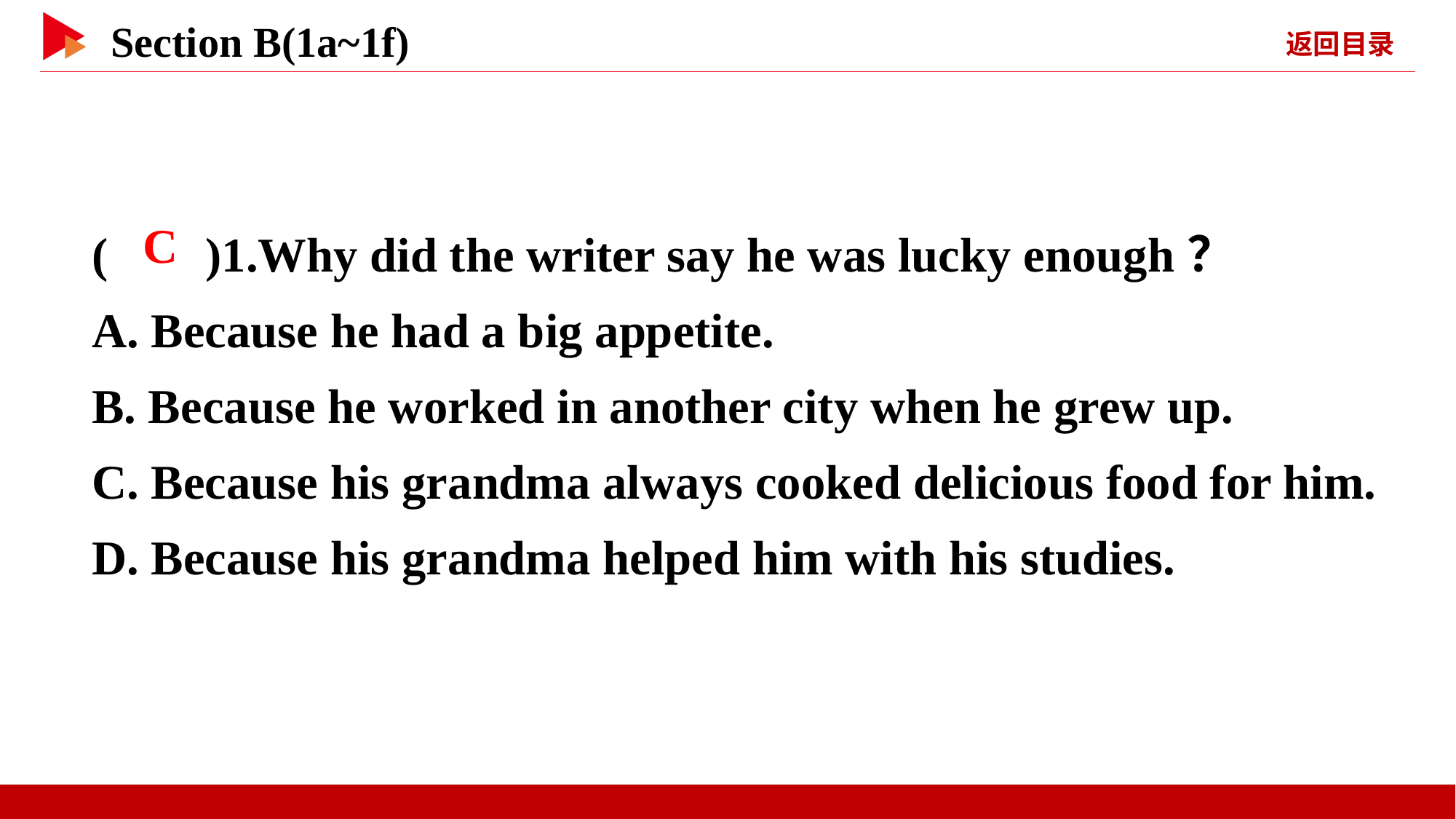

(        )1.Why did the writer say he was lucky enough？
A. Because he had a big appetite.
B. Because he worked in another city when he grew up.
C. Because his grandma always cooked delicious food for him.
D. Because his grandma helped him with his studies.
   C